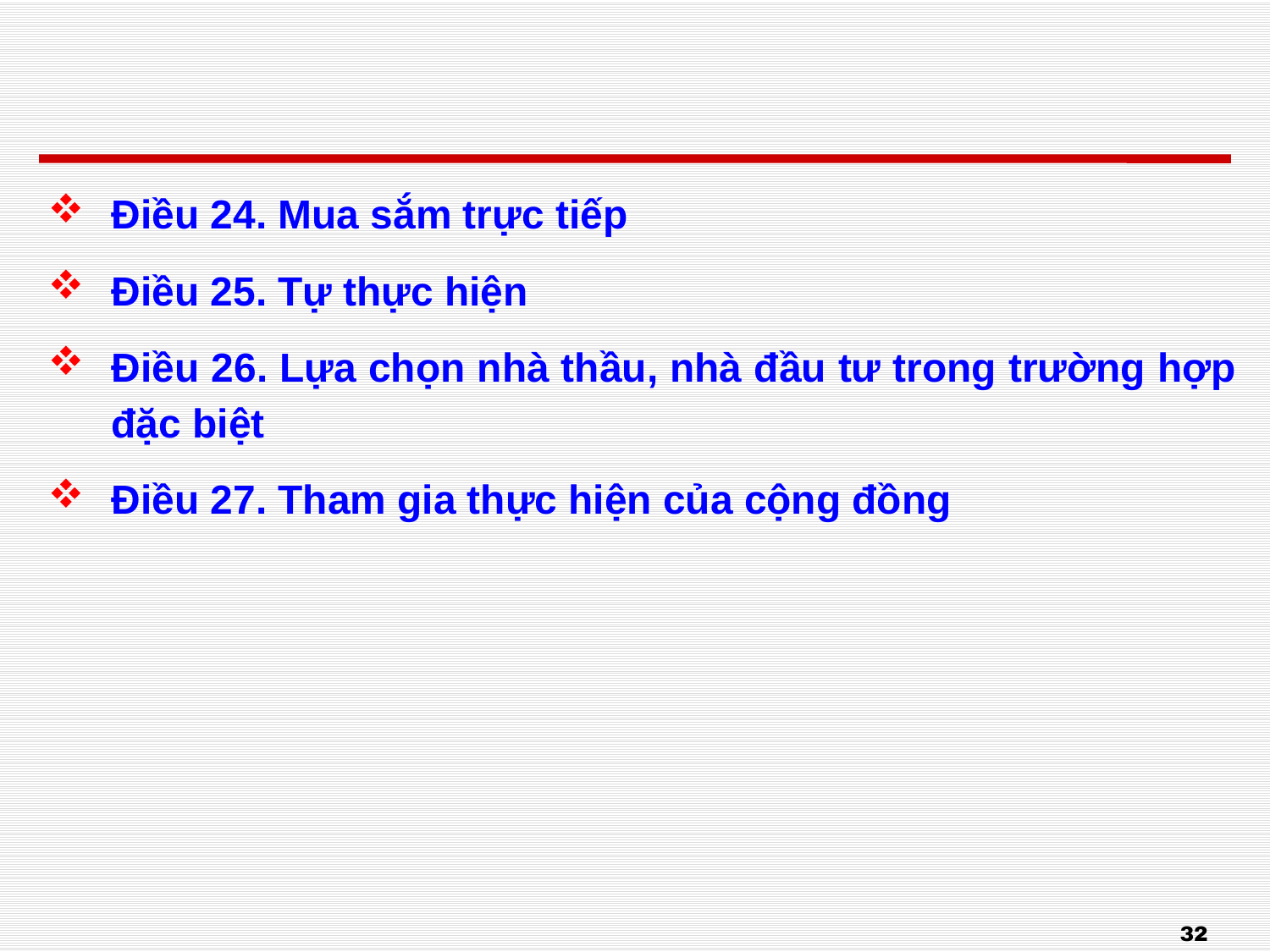

Điều 24. Mua sắm trực tiếp
Điều 25. Tự thực hiện
Điều 26. Lựa chọn nhà thầu, nhà đầu tư trong trường hợp đặc biệt
Điều 27. Tham gia thực hiện của cộng đồng